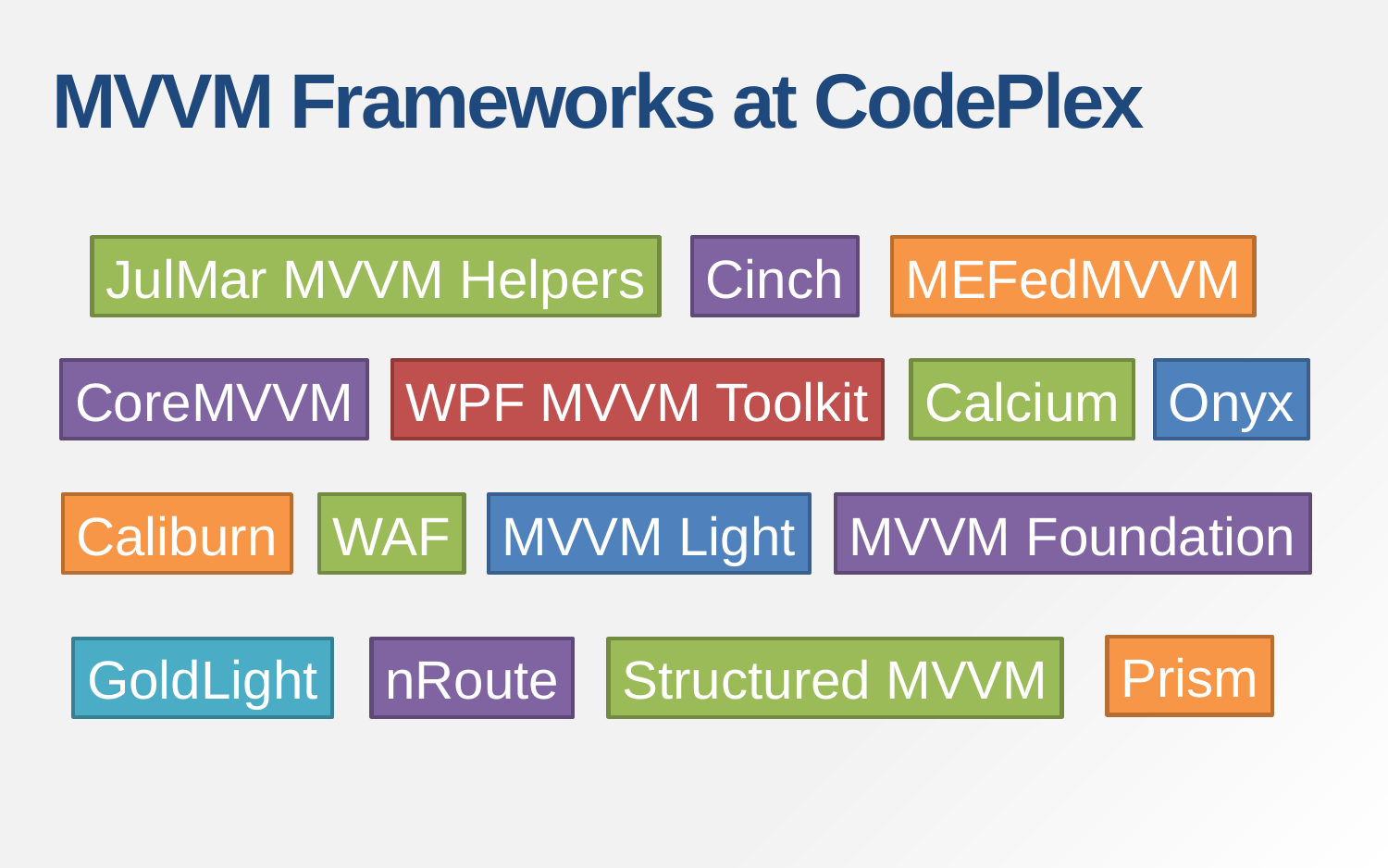

# MVVM Frameworks at CodePlex
JulMar MVVM Helpers
Cinch
MEFedMVVM
CoreMVVM
WPF MVVM Toolkit
Calcium
Onyx
Caliburn
WAF
MVVM Light
MVVM Foundation
Prism
GoldLight
nRoute
Structured MVVM